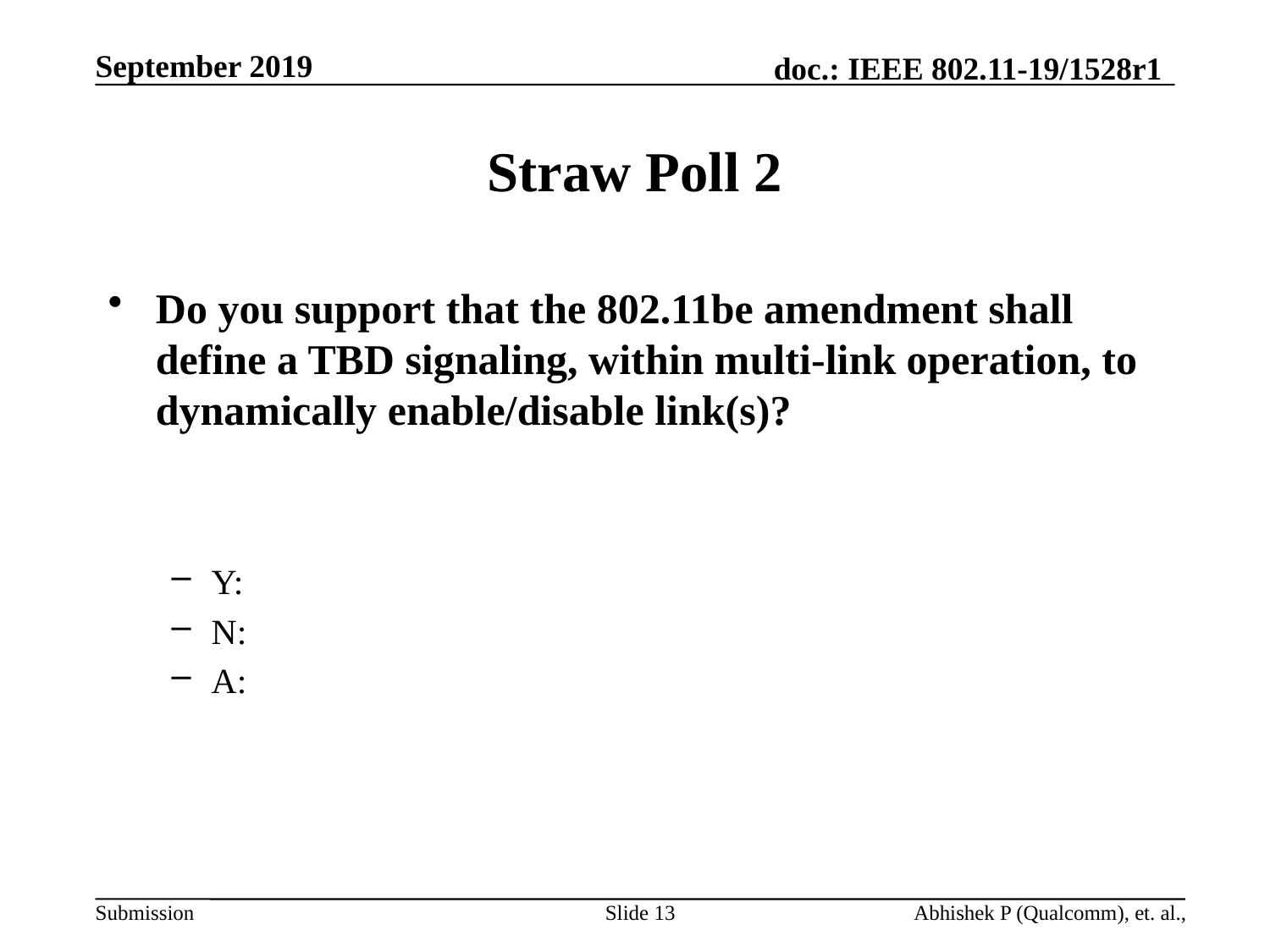

# Straw Poll 2
Do you support that the 802.11be amendment shall define a TBD signaling, within multi-link operation, to dynamically enable/disable link(s)?

Y:
N:
A:
Slide 13
Abhishek P (Qualcomm), et. al.,